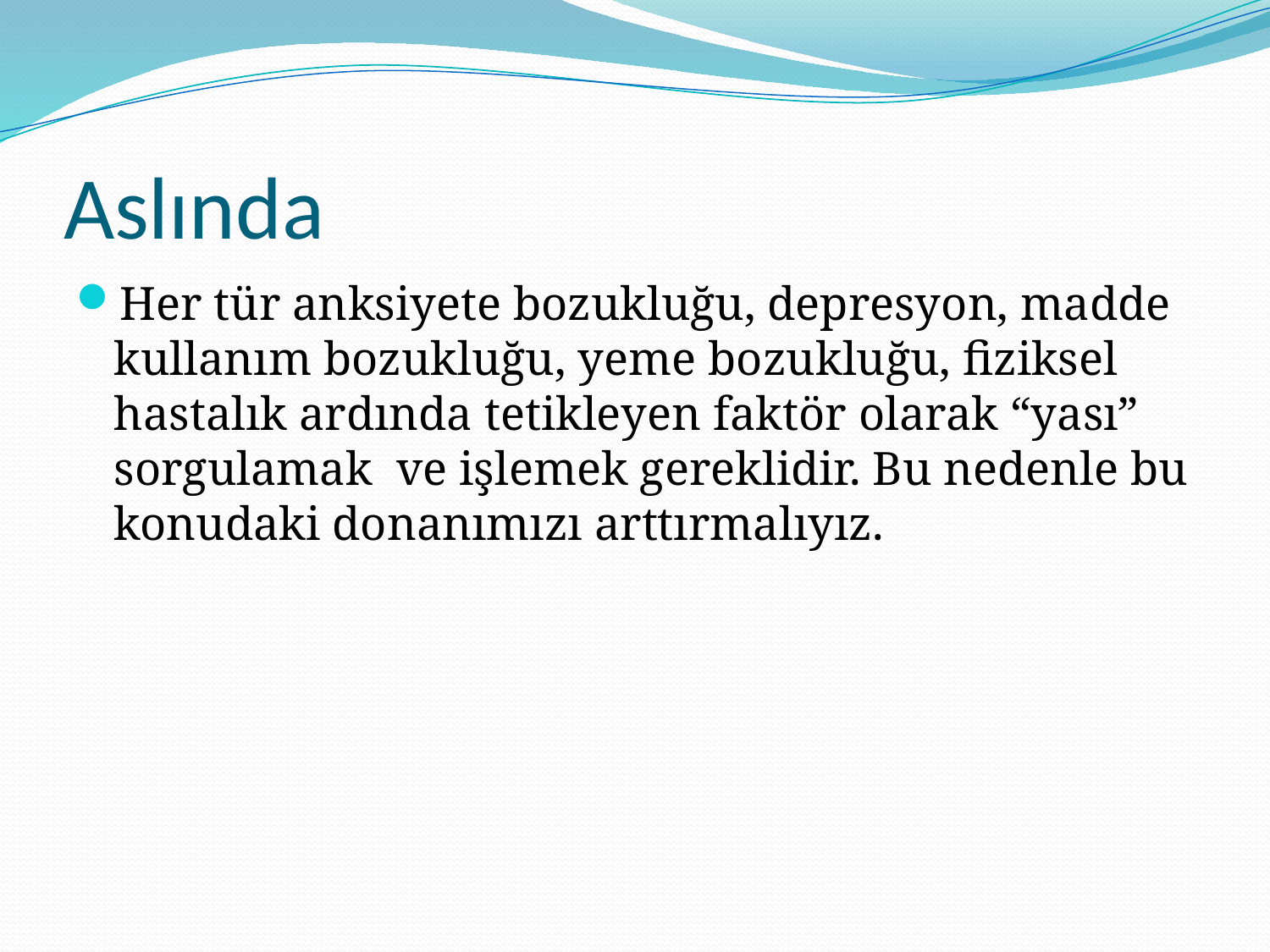

# Aslında
Her tür anksiyete bozukluğu, depresyon, madde kullanım bozukluğu, yeme bozukluğu, fiziksel hastalık ardında tetikleyen faktör olarak “yası” sorgulamak  ve işlemek gereklidir. Bu nedenle bu konudaki donanımızı arttırmalıyız.